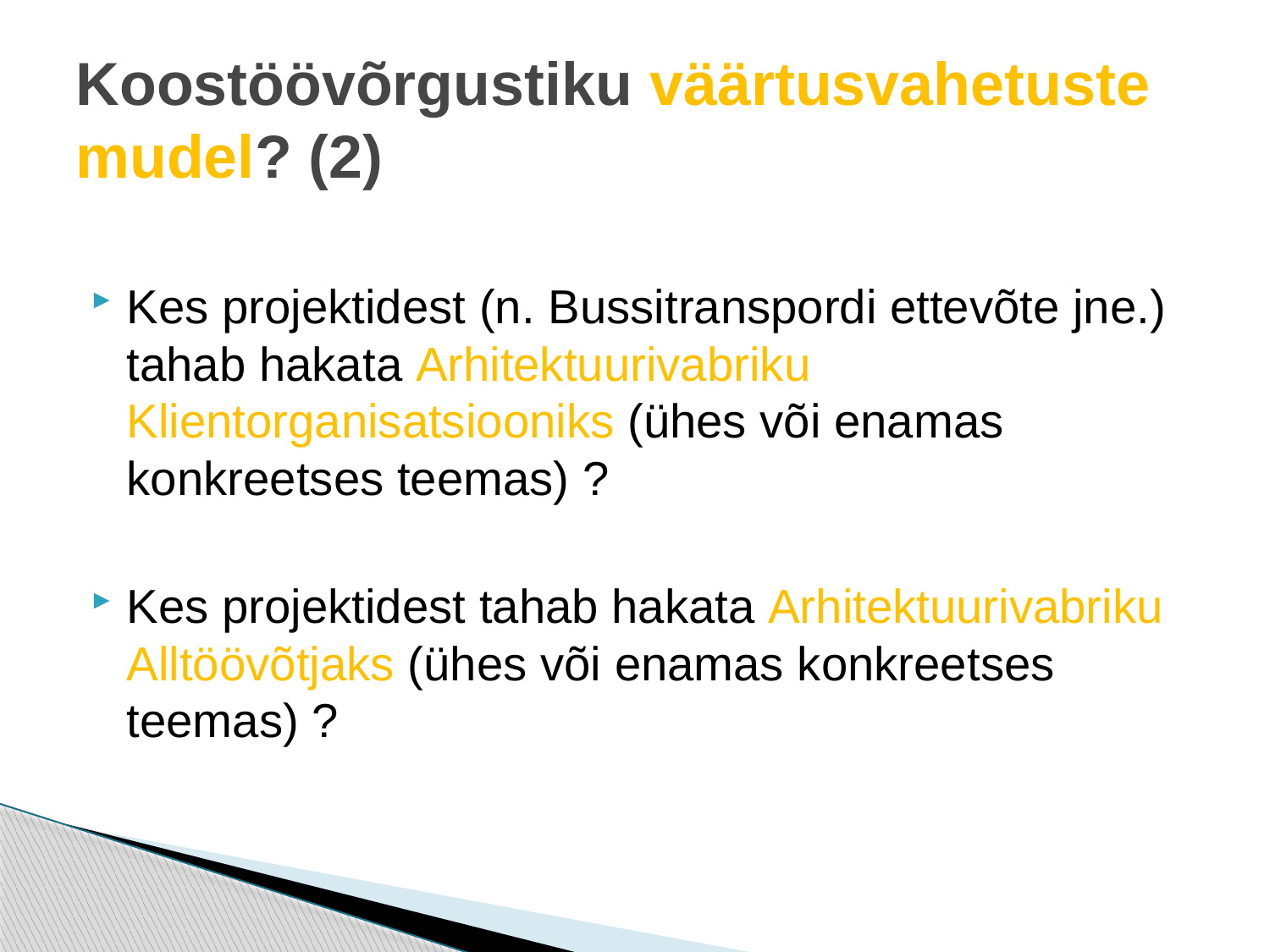

# Koostöövõrgustiku väärtusvahetuste mudel? (2)

Kes projektidest (n. Bussitranspordi ettevõte jne.) tahab hakata Arhitektuurivabriku Klientorganisatsiooniks (ühes või enamas konkreetses teemas) ?

Kes projektidest tahab hakata Arhitektuurivabriku Alltöövõtjaks (ühes või enamas konkreetses teemas) ?